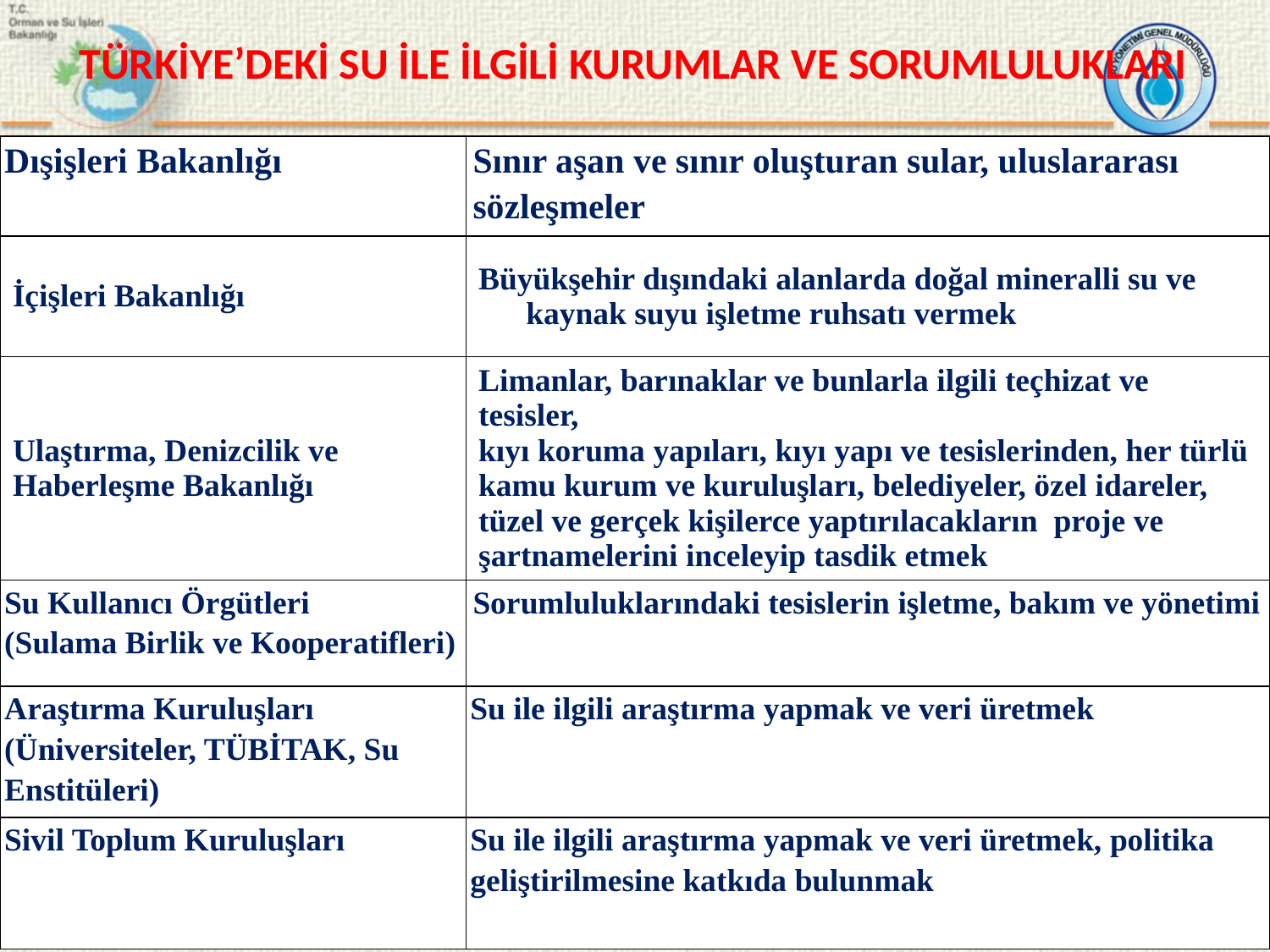

# TÜRKİYE’DEKİ SU İLE İLGİLİ KURUMLAR VE SORUMLULUKLARI
| Dışişleri Bakanlığı | Sınır aşan ve sınır oluşturan sular, uluslararası sözleşmeler |
| --- | --- |
| İçişleri Bakanlığı | Büyükşehir dışındaki alanlarda doğal mineralli su ve kaynak suyu işletme ruhsatı vermek |
| Ulaştırma, Denizcilik ve Haberleşme Bakanlığı | Limanlar, barınaklar ve bunlarla ilgili teçhizat ve tesisler, kıyı koruma yapıları, kıyı yapı ve tesislerinden, her türlü kamu kurum ve kuruluşları, belediyeler, özel idareler, tüzel ve gerçek kişilerce yaptırılacakların proje ve şartnamelerini inceleyip tasdik etmek |
| Su Kullanıcı Örgütleri (Sulama Birlik ve Kooperatifleri) | Sorumluluklarındaki tesislerin işletme, bakım ve yönetimi |
| Araştırma Kuruluşları (Üniversiteler, TÜBİTAK, Su Enstitüleri) | Su ile ilgili araştırma yapmak ve veri üretmek |
| Sivil Toplum Kuruluşları | Su ile ilgili araştırma yapmak ve veri üretmek, politika geliştirilmesine katkıda bulunmak |